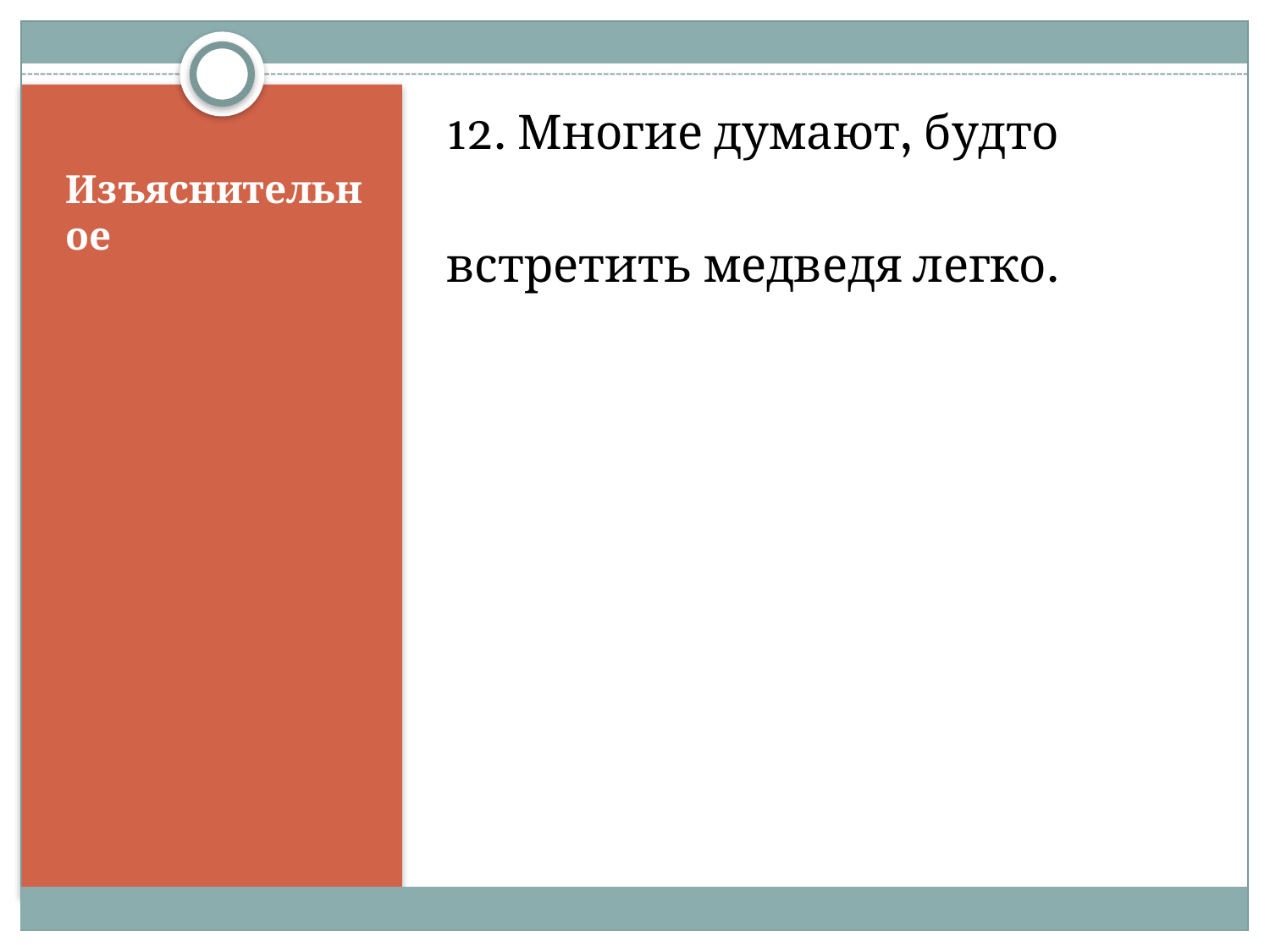

12. Многие думают, будто

встретить медведя легко.
# Изъяснительное